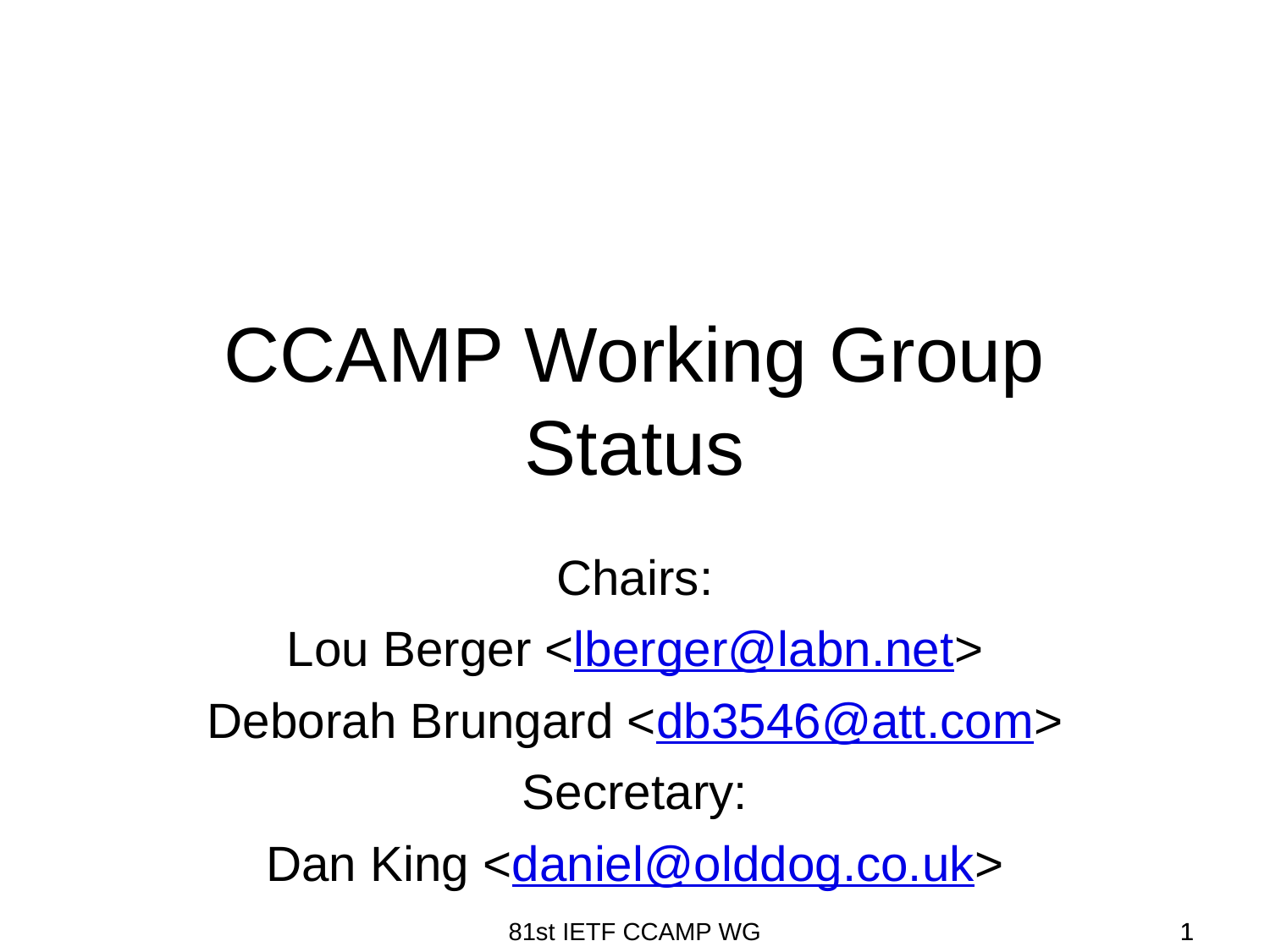

CCAMP Working Group
Status
Chairs:
Lou Berger <lberger@labn.net>
Deborah Brungard <db3546@att.com>
Secretary:
Dan King <daniel@olddog.co.uk>
81st IETF CCAMP WG
1
1